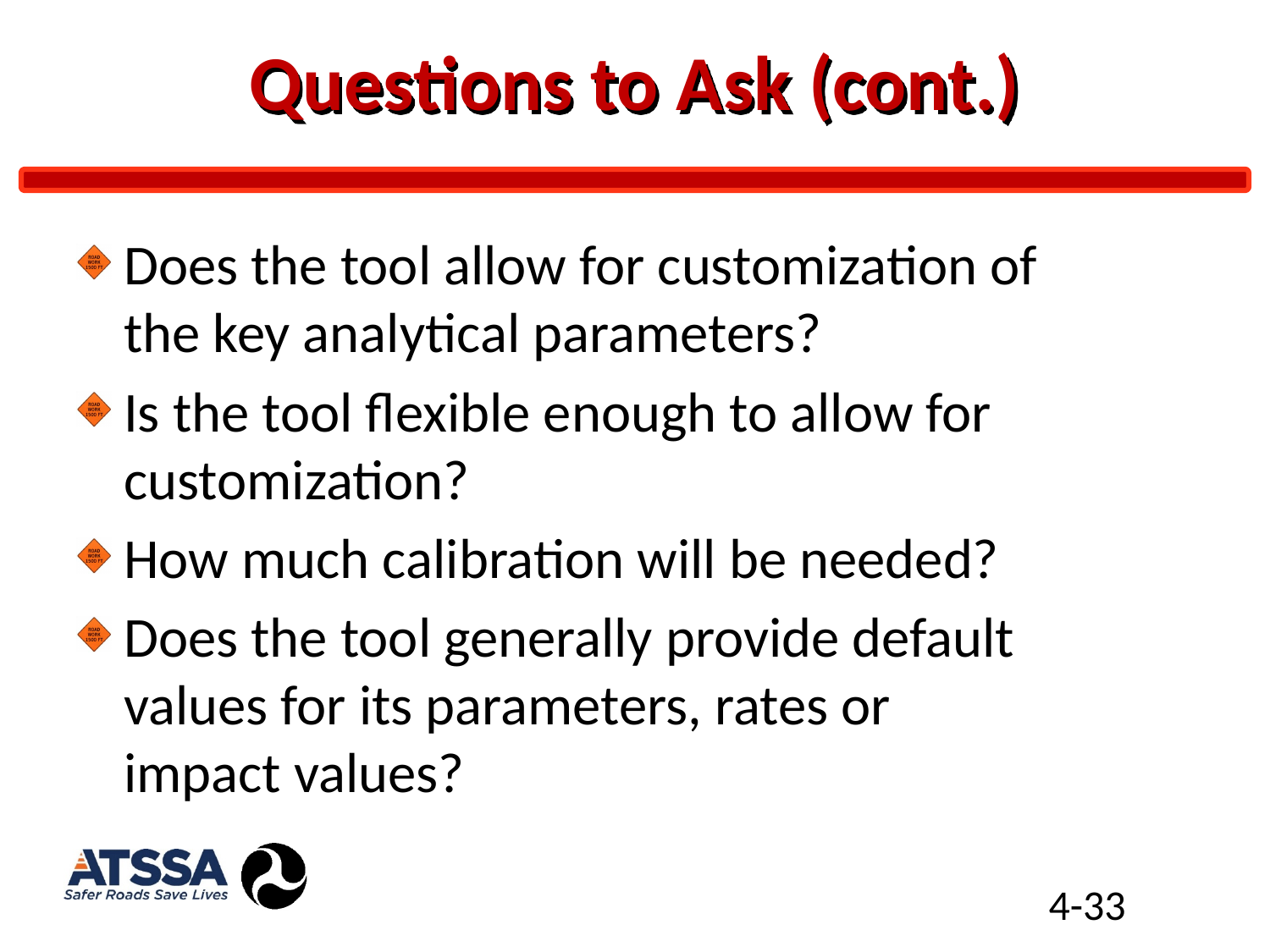

# Questions to Ask (cont.)
Does the tool allow for customization of the key analytical parameters?
Is the tool flexible enough to allow for customization?
How much calibration will be needed?
Does the tool generally provide default values for its parameters, rates or impact values?